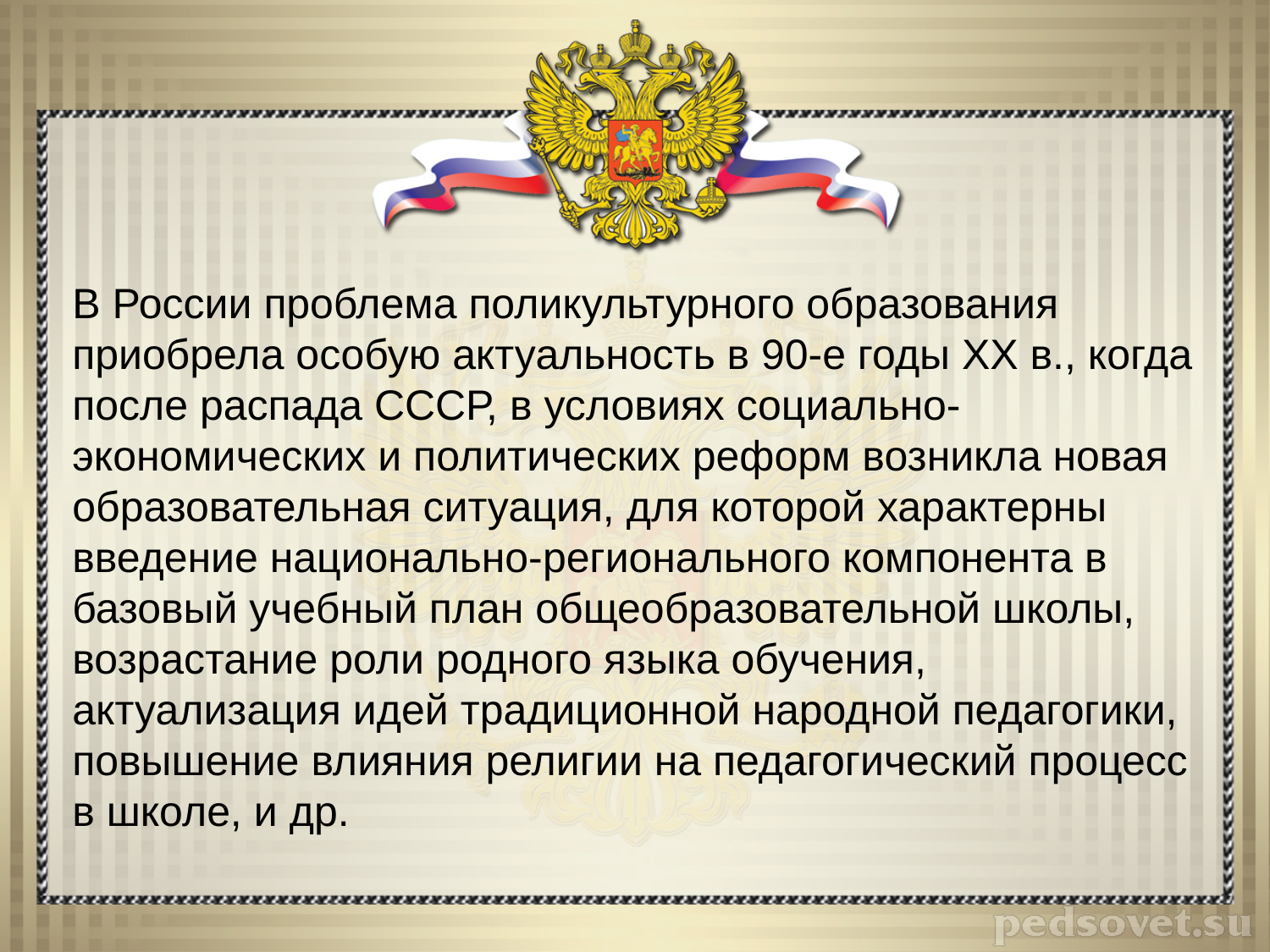

В России проблема поликультурного образования приобрела особую актуальность в 90-е годы XX в., когда после распада СССР, в условиях социально-экономических и политических реформ возникла новая образовательная ситуация, для которой характерны введение национально-регионального компонента в базовый учебный план общеобразовательной школы, возрастание роли родного языка обучения, актуализация идей традиционной народной педагогики, повышение влияния религии на педагогический процесс в школе, и др.